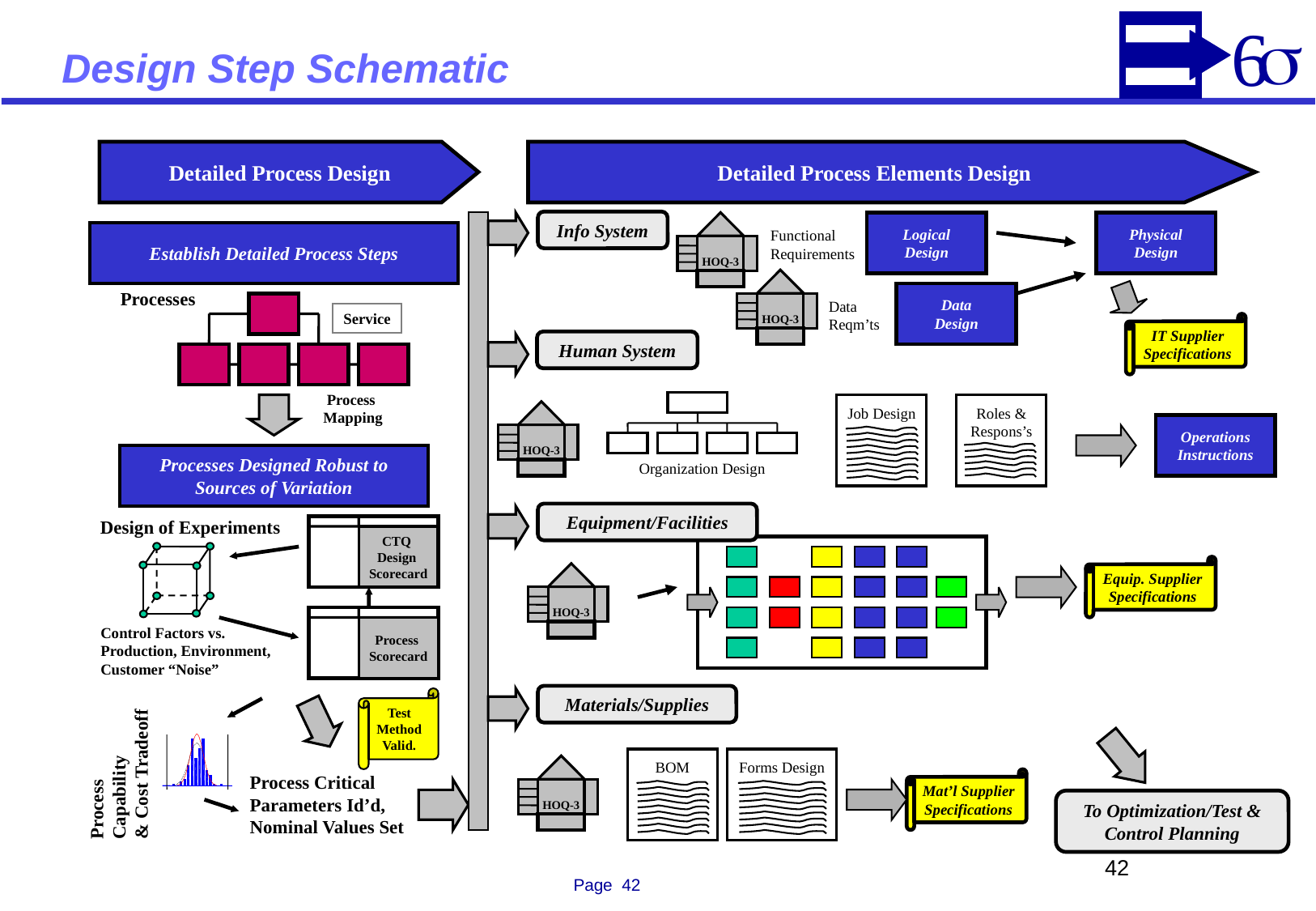

# Design Step Schematic
Detailed Process Design
Detailed Process Elements Design
Info System

HOQ-3

Logical
Design
Physical
Design

Functional
Requirements
Establish Detailed Process Steps

HOQ-3

Processes
Data
Design

Data
Reqm’ts

Service
IT Supplier
Specifications
Human System

Process
Mapping

Job Design

Roles &
Respons’s

HOQ-3

Operations
Instructions

Processes Designed Robust to
Sources of Variation

Organization Design

Equipment/Facilities

Design of Experiments

CTQ
Design
Scorecard

Equip. Supplier
Specifications

HOQ-3

Control Factors vs.
Production, Environment, Customer “Noise”

Process
Scorecard

Materials/Supplies
Test
Method
Valid.

Process
Capability
& Cost Tradeoff

BOM

Forms Design

HOQ-3

Process Critical Parameters Id’d,
Nominal Values Set
Mat’l Supplier
Specifications

To Optimization/Test & Control Planning